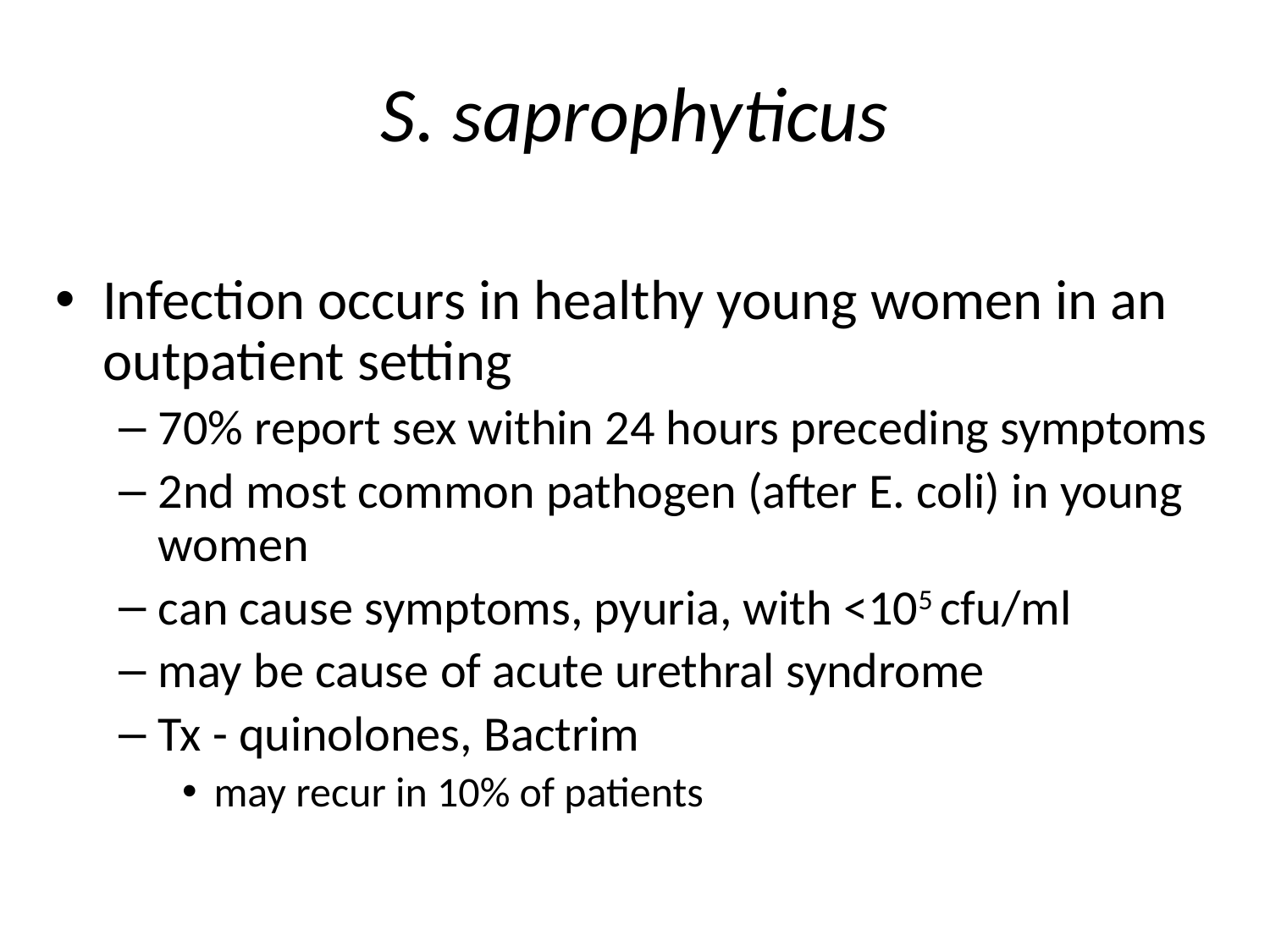

# S. saprophyticus
Infection occurs in healthy young women in an outpatient setting
70% report sex within 24 hours preceding symptoms
2nd most common pathogen (after E. coli) in young women
can cause symptoms, pyuria, with <105 cfu/ml
may be cause of acute urethral syndrome
Tx - quinolones, Bactrim
may recur in 10% of patients